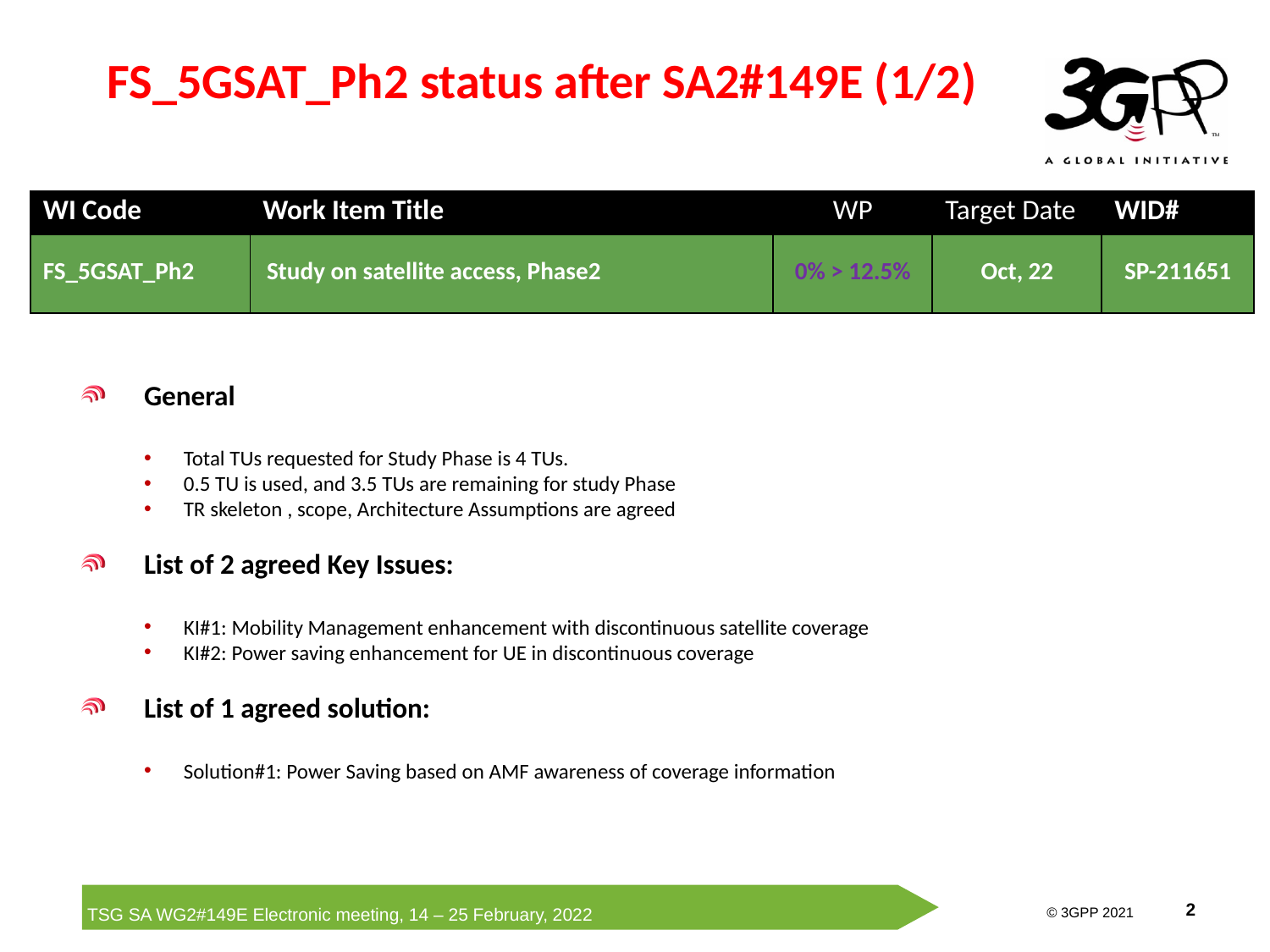

# FS_5GSAT_Ph2 status after SA2#149E (1/2)
| WI Code | Work Item Title | WP | Target Date | WID# |
| --- | --- | --- | --- | --- |
| FS\_5GSAT\_Ph2 | Study on satellite access, Phase2 | 0% > 12.5% | Oct, 22 | SP-211651 |
General

Total TUs requested for Study Phase is 4 TUs.
0.5 TU is used, and 3.5 TUs are remaining for study Phase
TR skeleton , scope, Architecture Assumptions are agreed

List of 2 agreed Key Issues:

KI#1: Mobility Management enhancement with discontinuous satellite coverage
KI#2: Power saving enhancement for UE in discontinuous coverage

List of 1 agreed solution:

Solution#1: Power Saving based on AMF awareness of coverage information